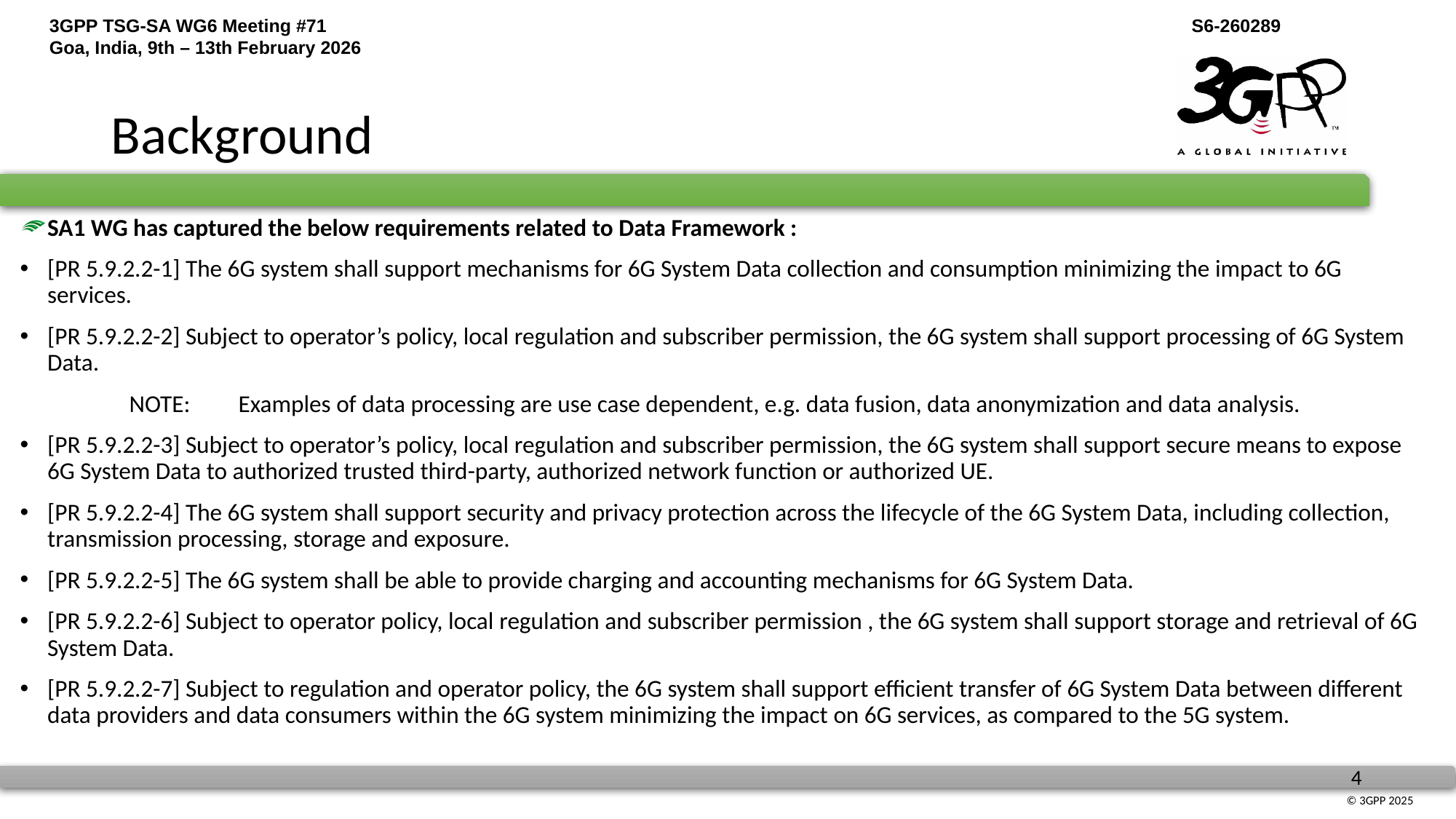

# Background
SA1 WG has captured the below requirements related to Data Framework :
[PR 5.9.2.2-1] The 6G system shall support mechanisms for 6G System Data collection and consumption minimizing the impact to 6G services.
[PR 5.9.2.2-2] Subject to operator’s policy, local regulation and subscriber permission, the 6G system shall support processing of 6G System Data.
	NOTE:	Examples of data processing are use case dependent, e.g. data fusion, data anonymization and data analysis.
[PR 5.9.2.2-3] Subject to operator’s policy, local regulation and subscriber permission, the 6G system shall support secure means to expose 6G System Data to authorized trusted third-party, authorized network function or authorized UE.
[PR 5.9.2.2-4] The 6G system shall support security and privacy protection across the lifecycle of the 6G System Data, including collection, transmission processing, storage and exposure.
[PR 5.9.2.2-5] The 6G system shall be able to provide charging and accounting mechanisms for 6G System Data.
[PR 5.9.2.2-6] Subject to operator policy, local regulation and subscriber permission , the 6G system shall support storage and retrieval of 6G System Data.
[PR 5.9.2.2-7] Subject to regulation and operator policy, the 6G system shall support efficient transfer of 6G System Data between different data providers and data consumers within the 6G system minimizing the impact on 6G services, as compared to the 5G system.